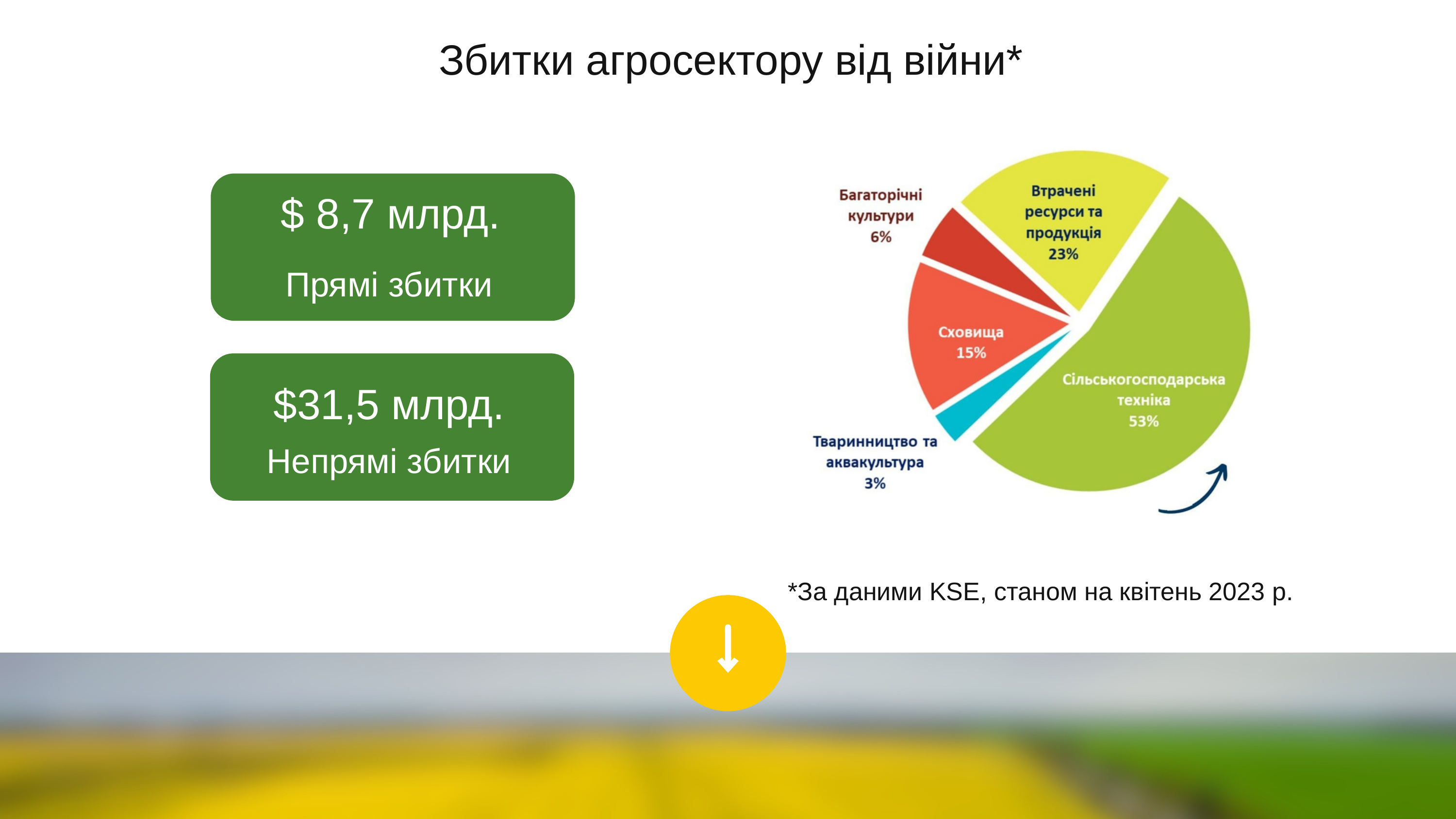

Збитки агросектору від війни*

$ 8,7 млрд.
Прямі збитки

$31,5 млрд.
Непрямі збитки
*За даними KSE, станом на квітень 2023 р.